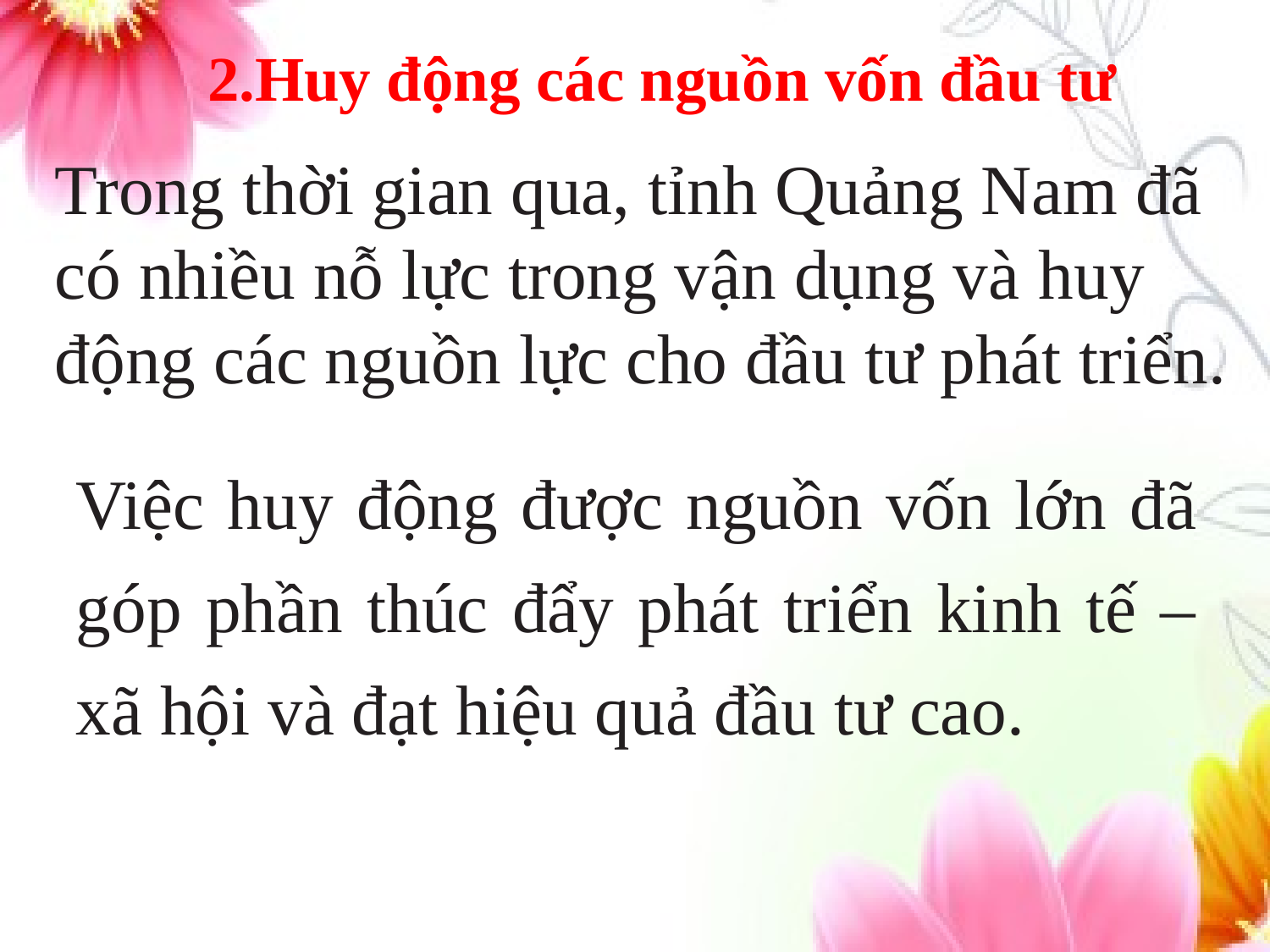

2.Huy động các nguồn vốn đầu tư
Trong thời gian qua, tỉnh Quảng Nam đã có nhiều nỗ lực trong vận dụng và huy động các nguồn lực cho đầu tư phát triển.
Việc huy động được nguồn vốn lớn đã góp phần thúc đẩy phát triển kinh tế – xã hội và đạt hiệu quả đầu tư cao.